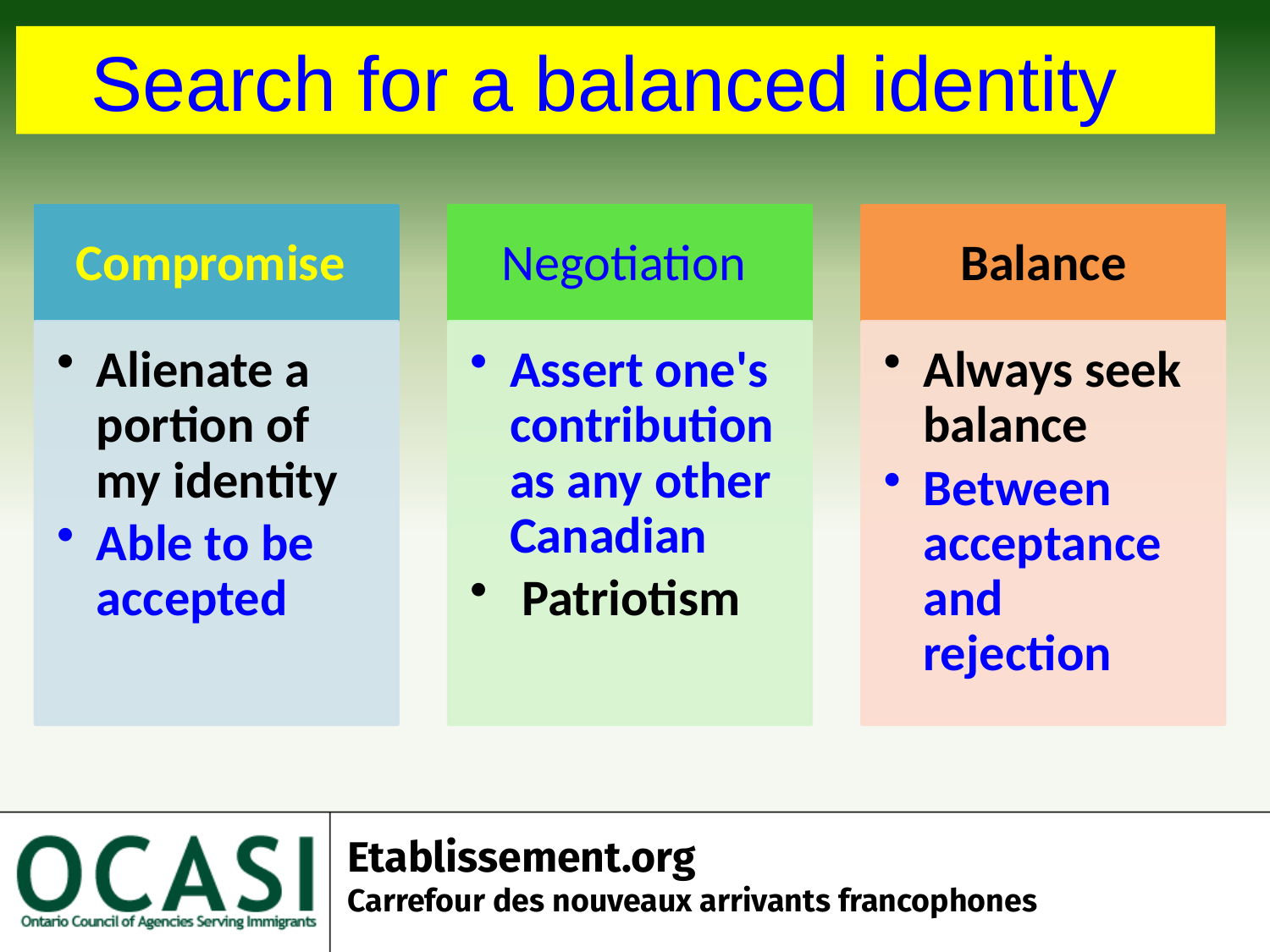

Search for a balanced identity

Compromise
Alienate a portion of my identity
Able to be accepted
Negotiation
Assert one's contribution as any other Canadian
 Patriotism
Balance
Always seek balance
Between acceptance  and rejection
Etablissement.org
Carrefour des nouveaux arrivants francophones